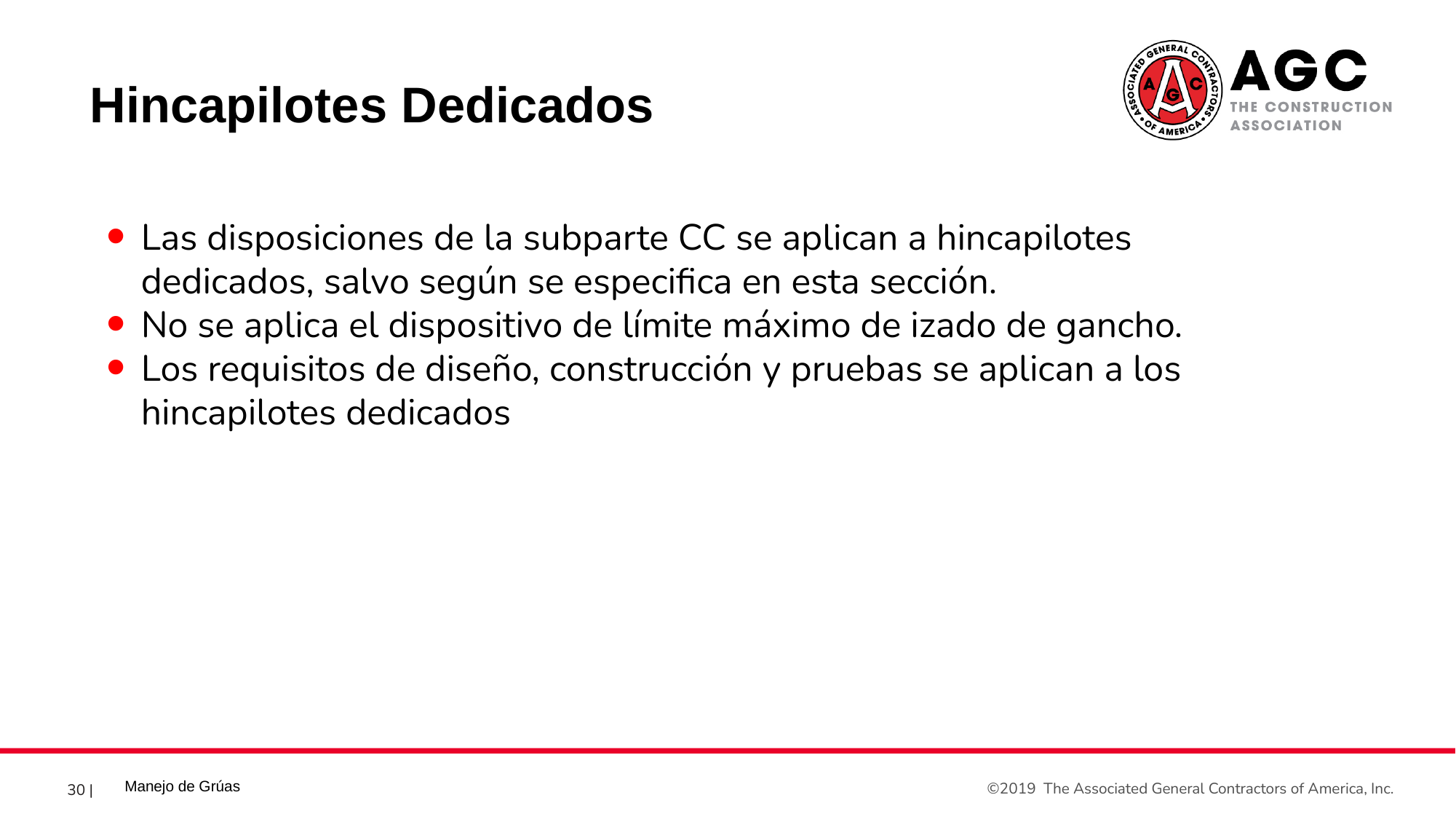

Hincapilotes Dedicados

Las disposiciones de la subparte CC se aplican a hincapilotes dedicados, salvo según se especifica en esta sección.
No se aplica el dispositivo de límite máximo de izado de gancho.
Los requisitos de diseño, construcción y pruebas se aplican a los hincapilotes dedicados
Manejo de Grúas